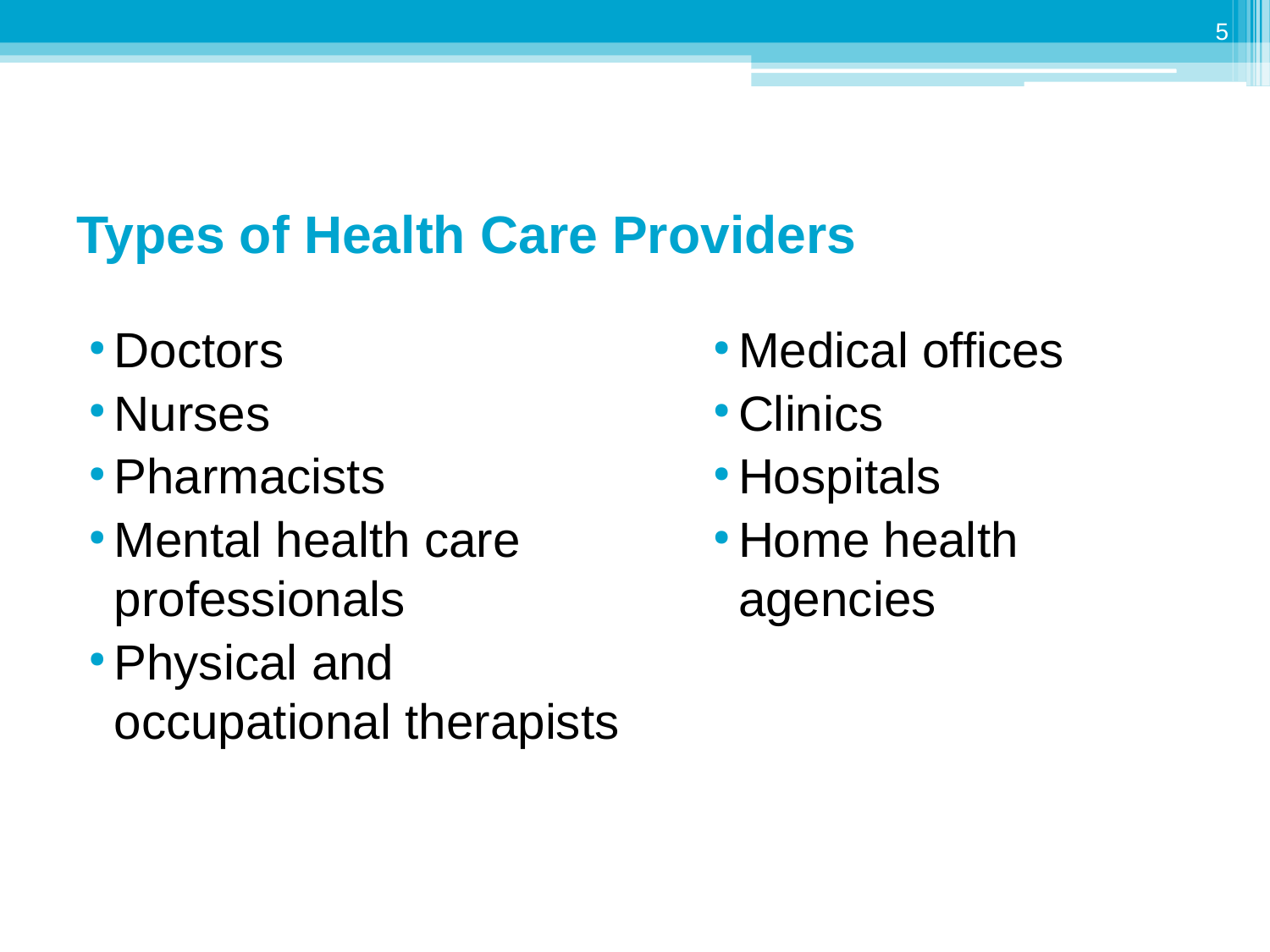

5
# Types of Health Care Providers
Doctors
Nurses
Pharmacists
Mental health care  professionals
Physical and  occupational therapists

Medical offices
Clinics
Hospitals
Home health agencies